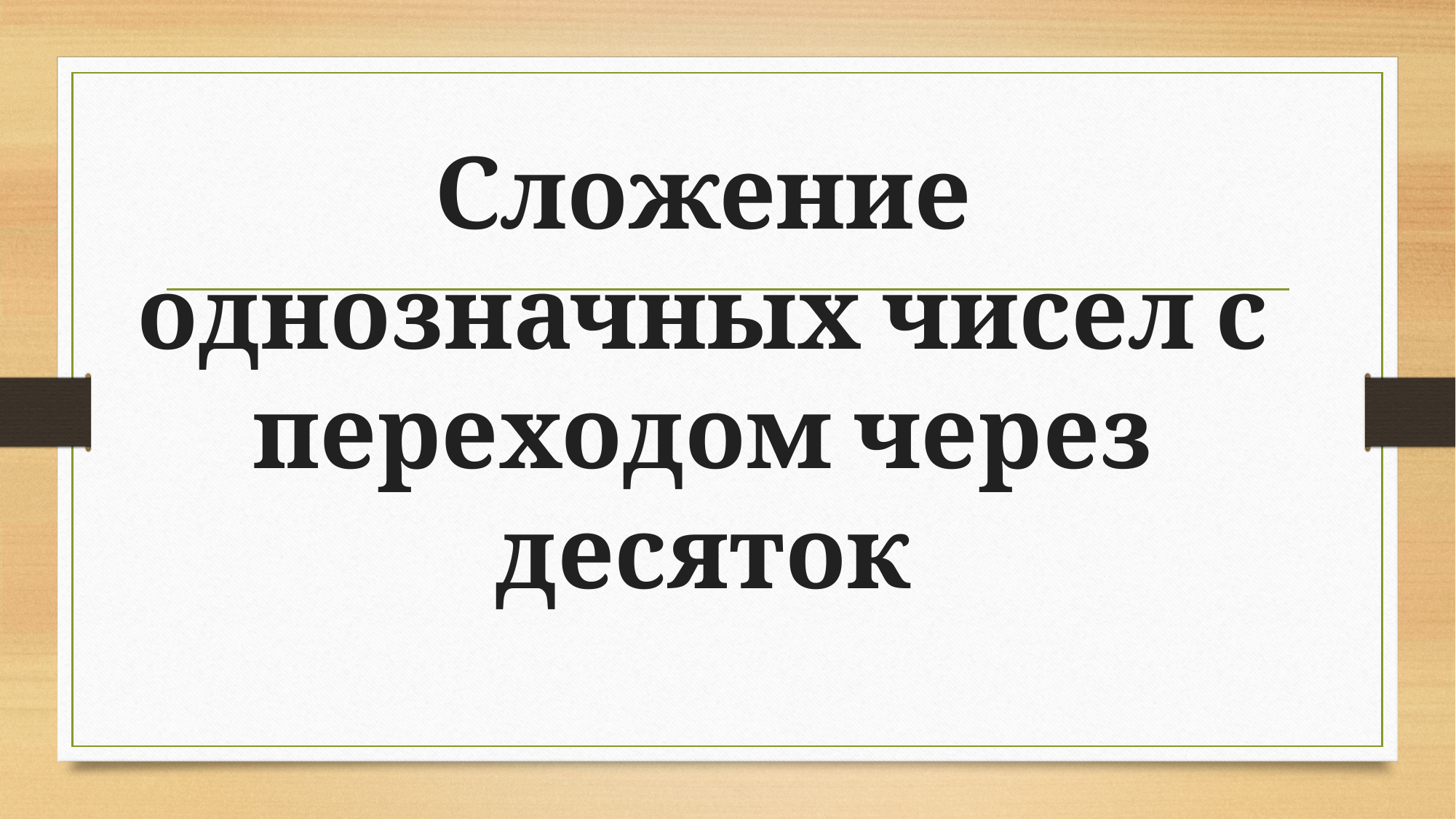

# Сложение однозначных чисел с переходом через десяток